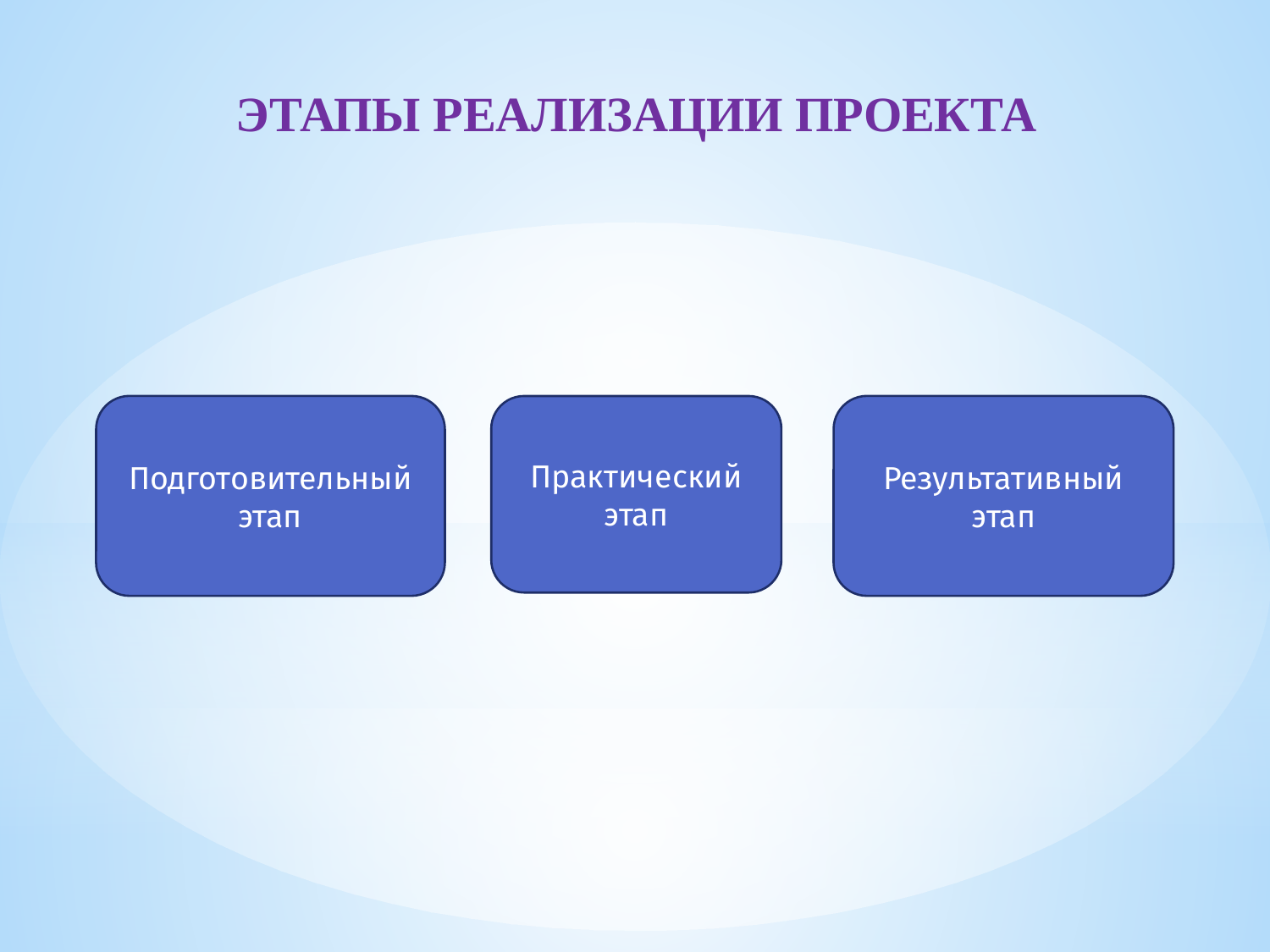

Этапы реализации проекта
Подготовительный этап
Практический этап
Результативный этап